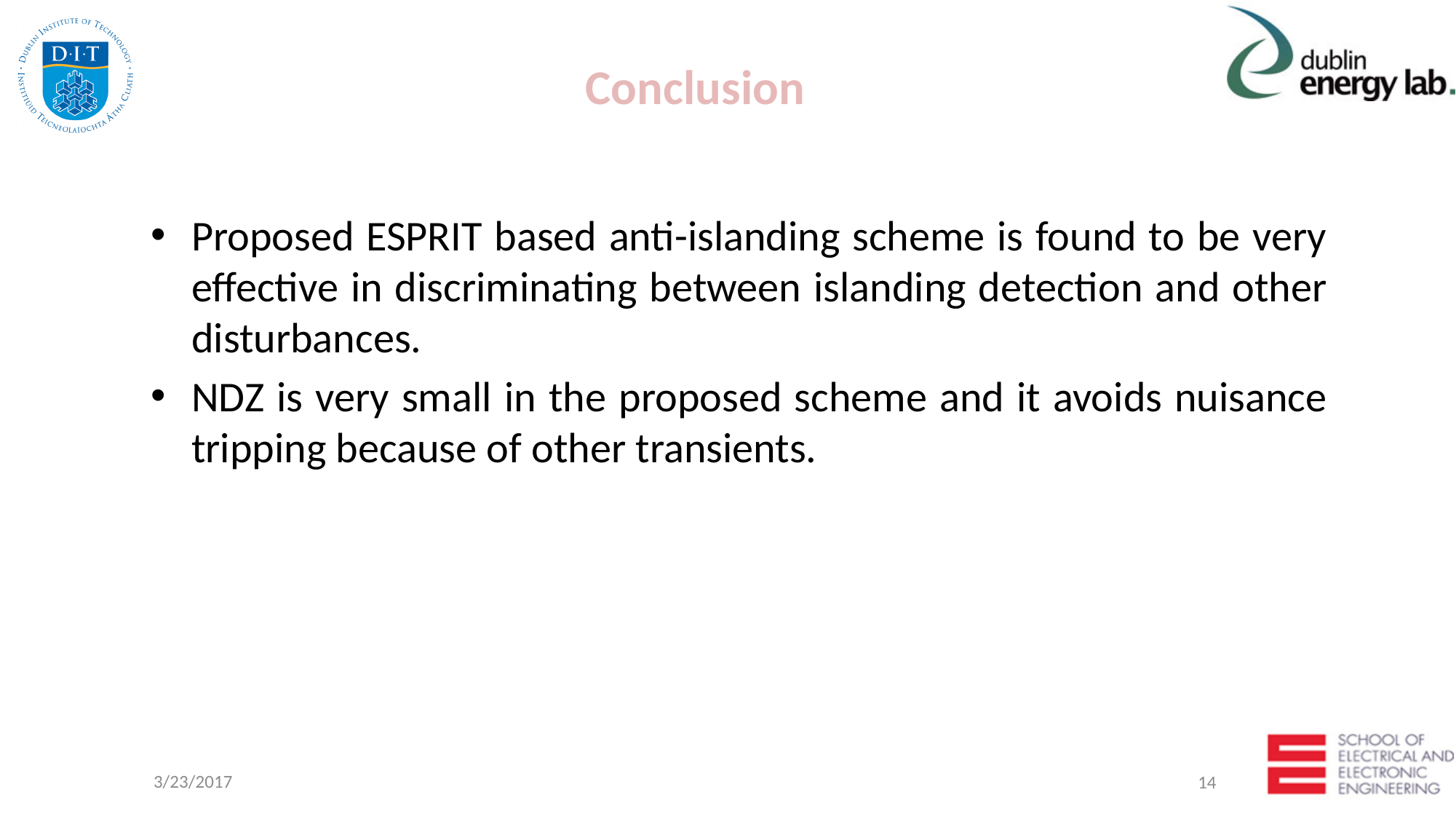

Conclusion
Proposed ESPRIT based anti-islanding scheme is found to be very effective in discriminating between islanding detection and other disturbances.
NDZ is very small in the proposed scheme and it avoids nuisance tripping because of other transients.

3/23/2017
14